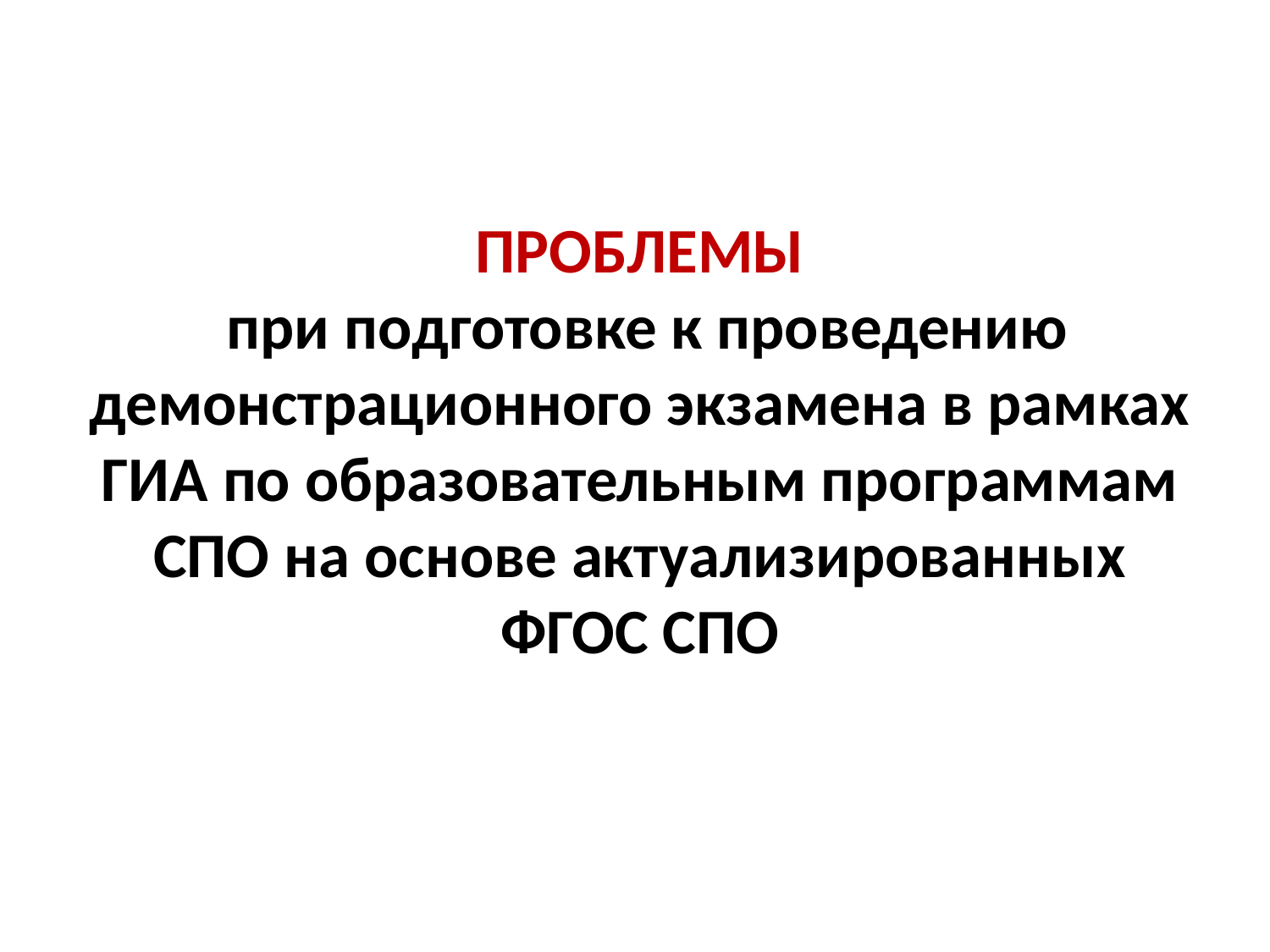

# ПРОБЛЕМЫ при подготовке к проведению демонстрационного экзамена в рамках ГИА по образовательным программам СПО на основе актуализированных ФГОС СПО